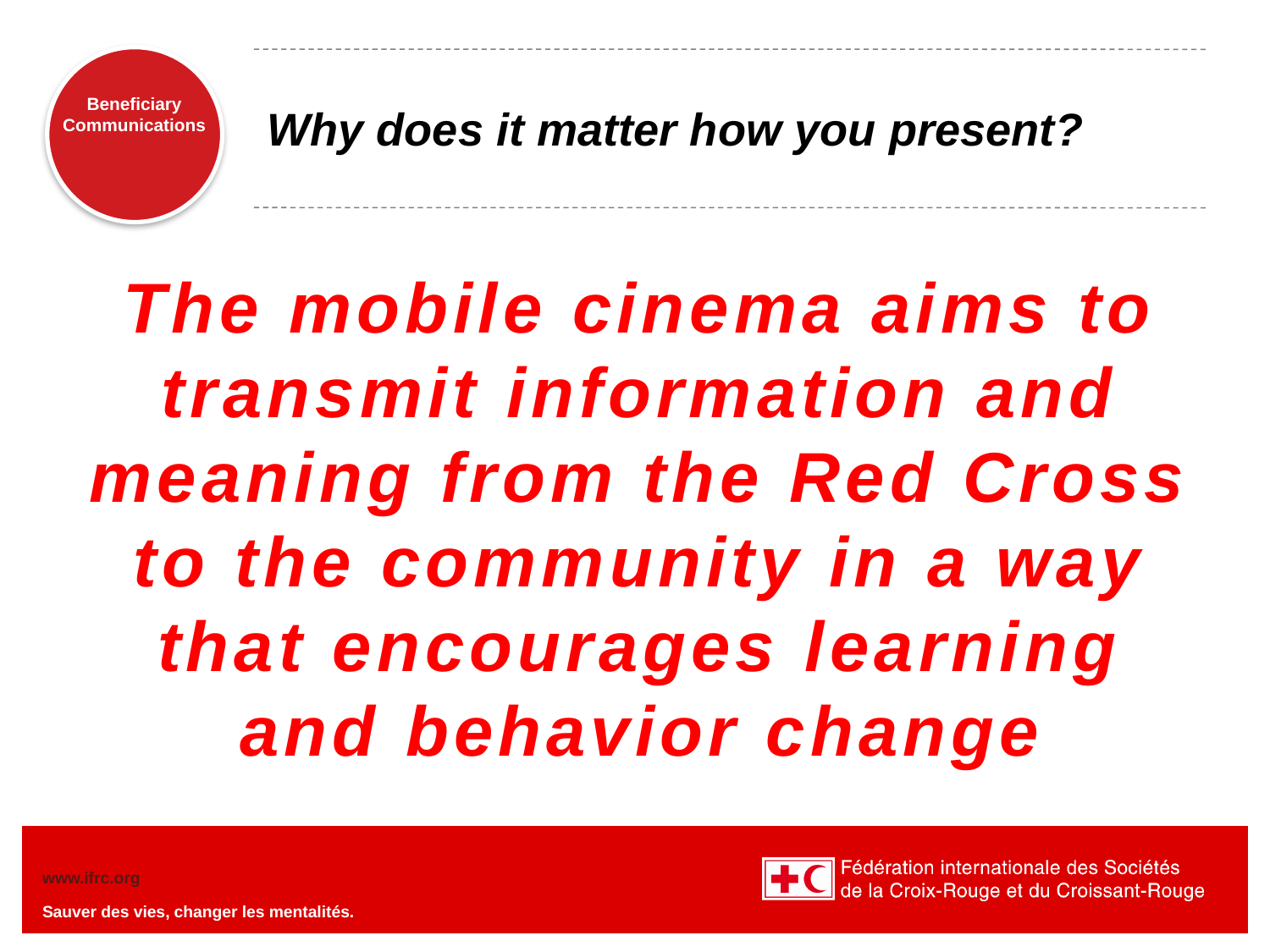

# Why does it matter how you present?

The mobile cinema aims to transmit information and meaning from the Red Cross to the community in a way that encourages learning and behavior change